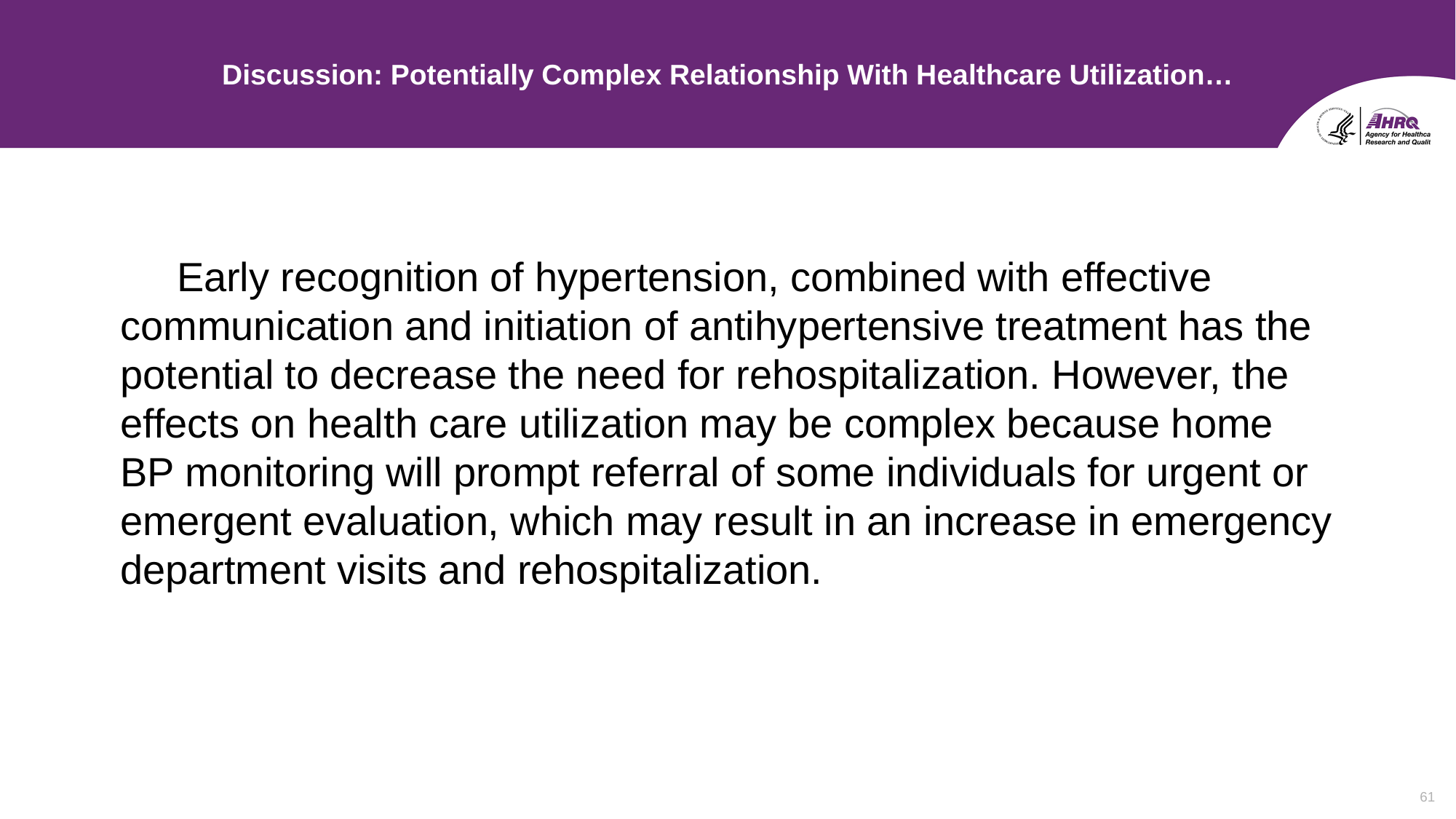

# Discussion: Potentially Complex Relationship With Healthcare Utilization…
     Early recognition of hypertension, combined with effective communication and initiation of antihypertensive treatment has the potential to decrease the need for rehospitalization. However, the effects on health care utilization may be complex because home BP monitoring will prompt referral of some individuals for urgent or emergent evaluation, which may result in an increase in emergency department visits and rehospitalization.
61